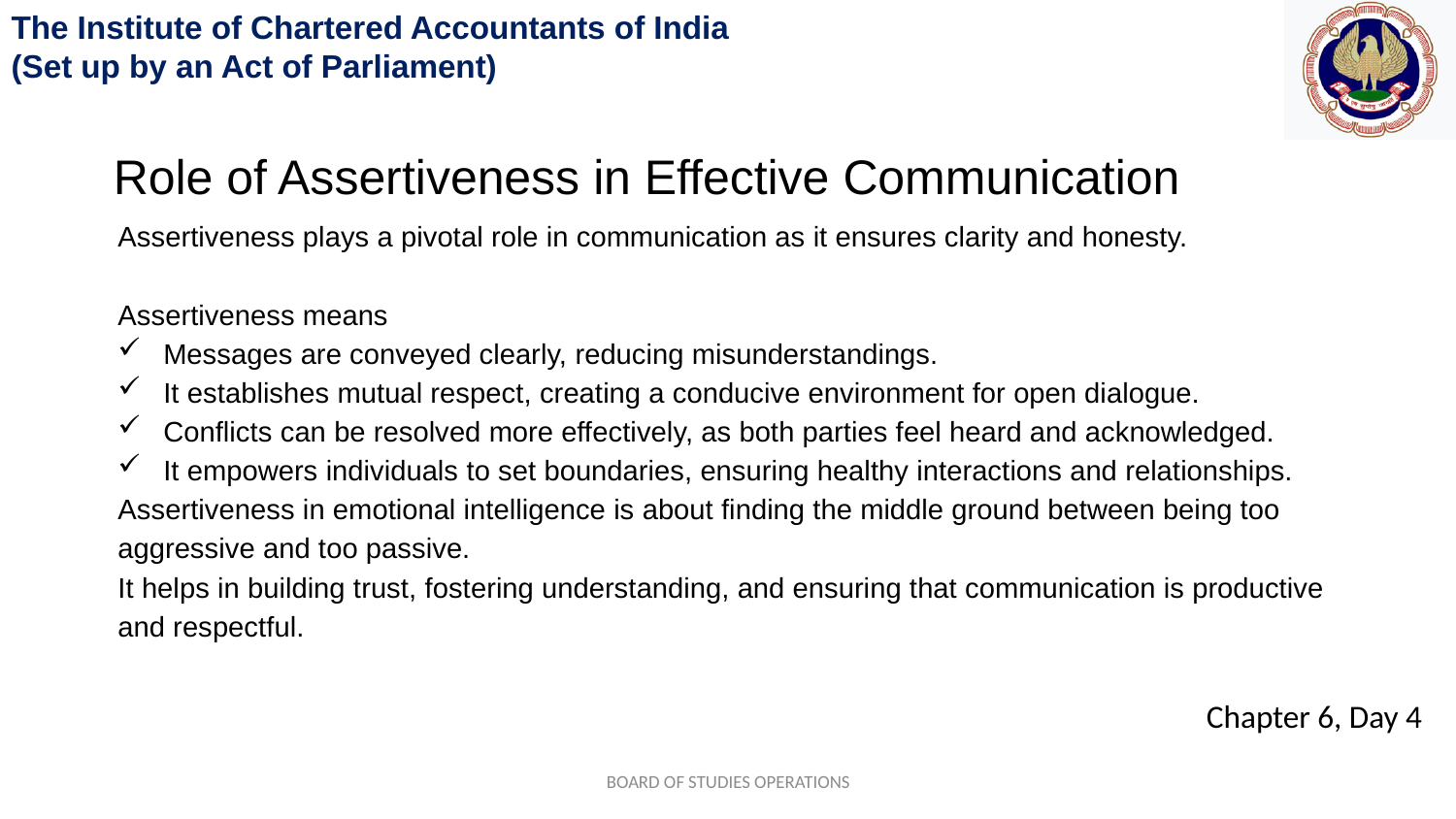

Role of Assertiveness in Effective Communication
Assertiveness plays a pivotal role in communication as it ensures clarity and honesty.

Assertiveness means
Messages are conveyed clearly, reducing misunderstandings.
It establishes mutual respect, creating a conducive environment for open dialogue.
Conflicts can be resolved more effectively, as both parties feel heard and acknowledged.
It empowers individuals to set boundaries, ensuring healthy interactions and relationships.
Assertiveness in emotional intelligence is about finding the middle ground between being too aggressive and too passive.
It helps in building trust, fostering understanding, and ensuring that communication is productive and respectful.
BOARD OF STUDIES OPERATIONS